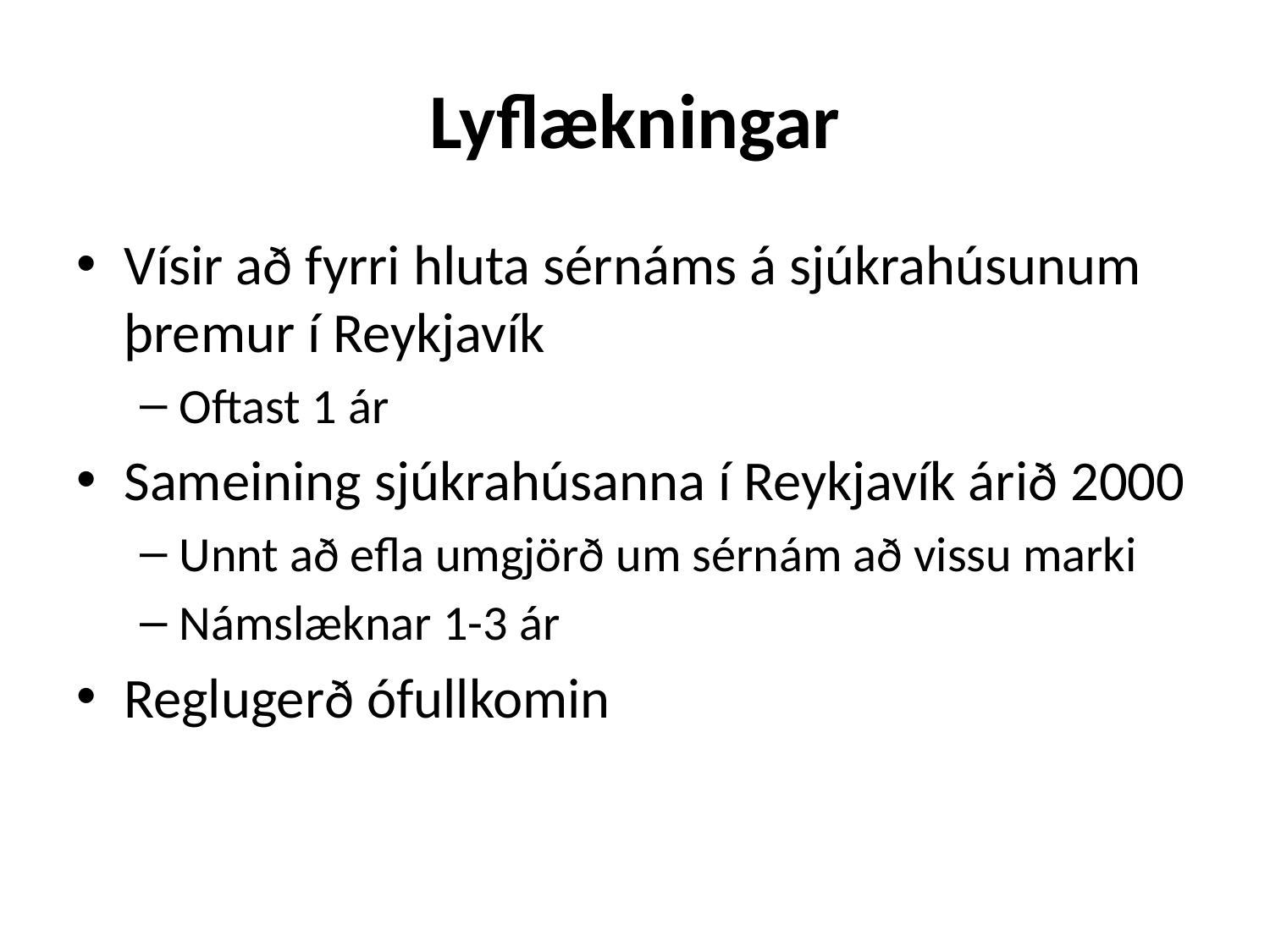

# Lyflækningar
Vísir að fyrri hluta sérnáms á sjúkrahúsunum þremur í Reykjavík
Oftast 1 ár
Sameining sjúkrahúsanna í Reykjavík árið 2000
Unnt að efla umgjörð um sérnám að vissu marki
Námslæknar 1-3 ár
Reglugerð ófullkomin